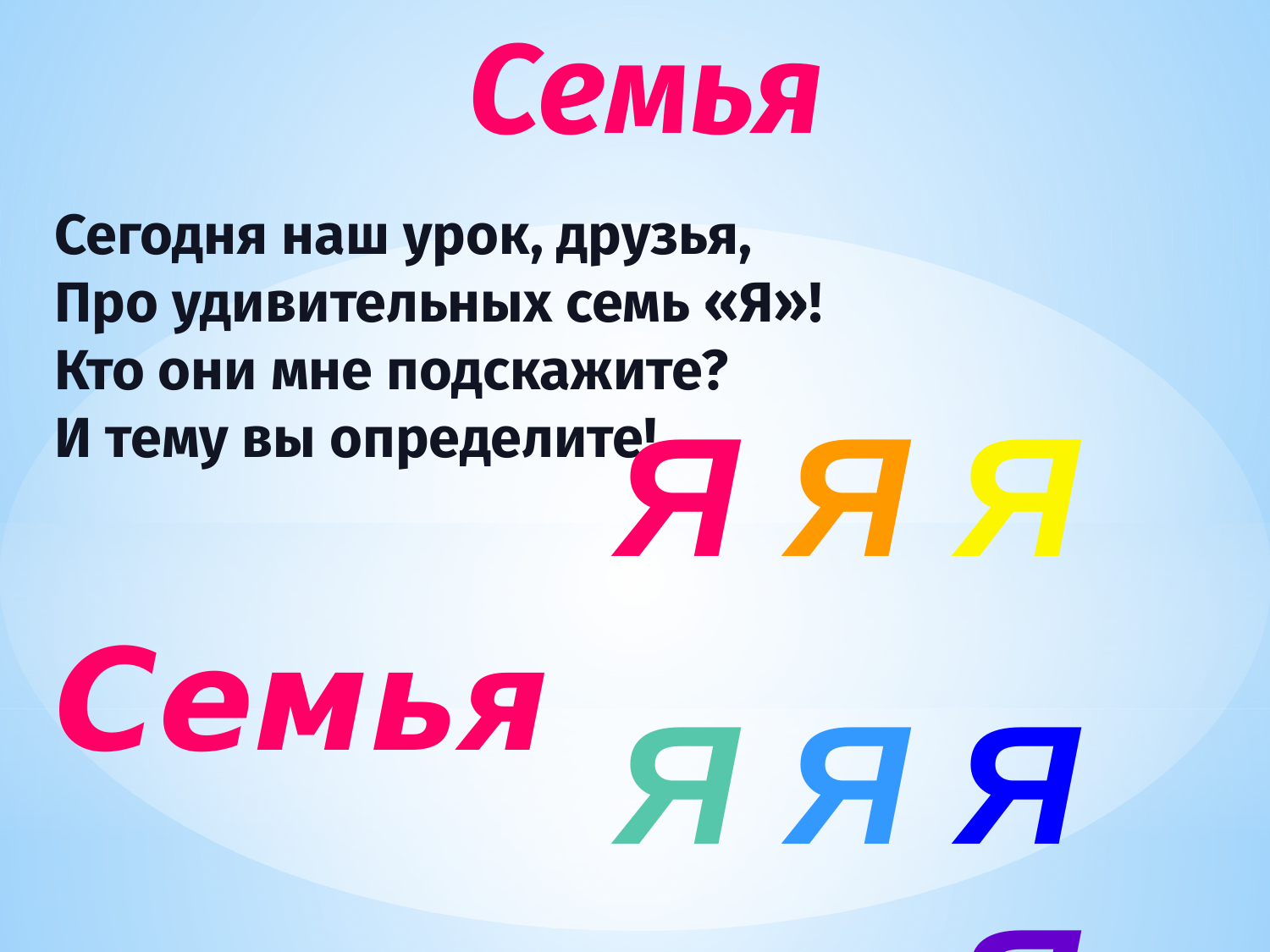

# Семья
Сегодня наш урок, друзья,
Про удивительных семь «Я»!
Кто они мне подскажите?
И тему вы определите!
Я Я Я
Я Я Я Я
Семья